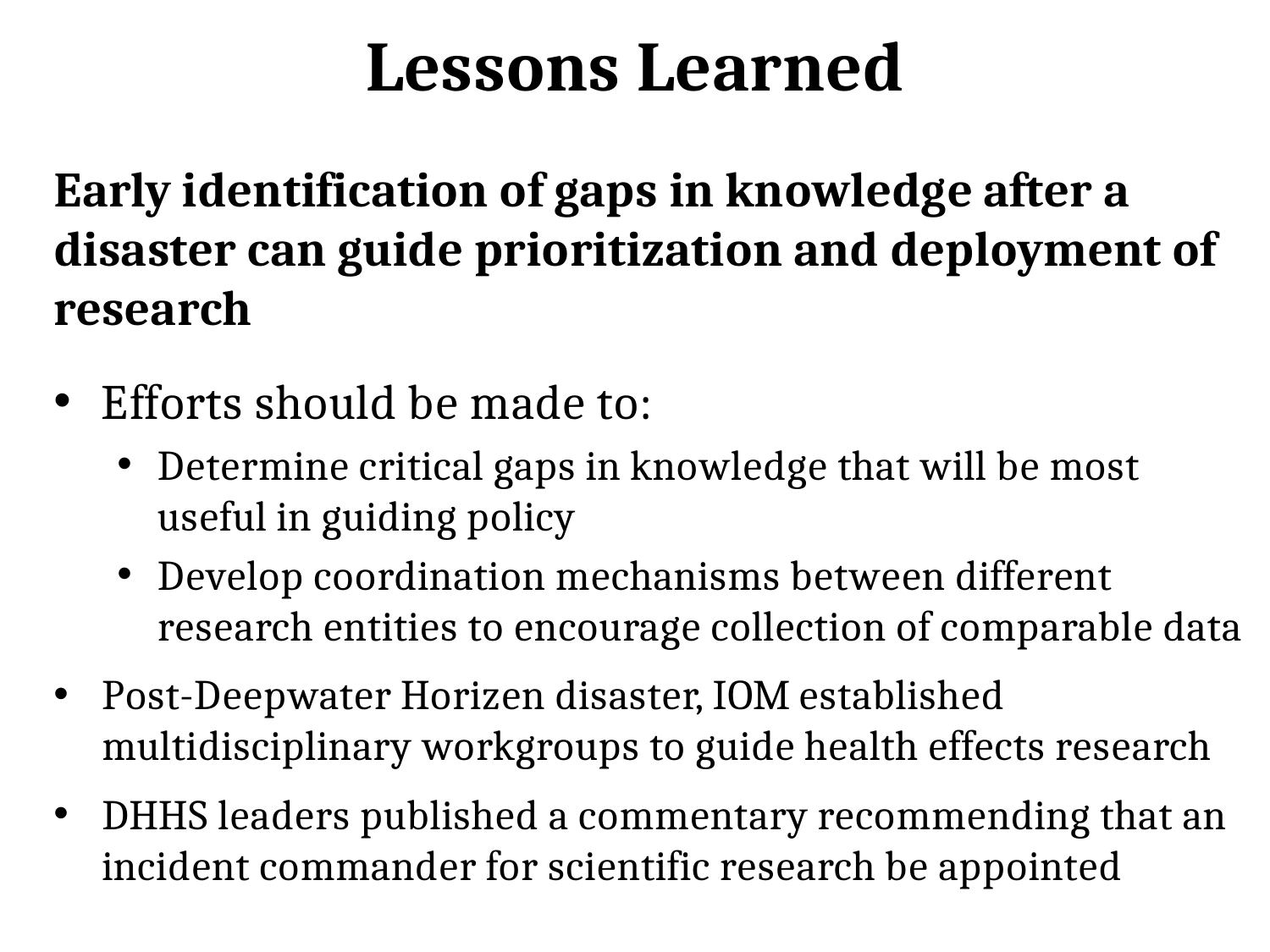

# Lessons Learned
Early identification of gaps in knowledge after a disaster can guide prioritization and deployment of research

Efforts should be made to:
Determine critical gaps in knowledge that will be most useful in guiding policy
Develop coordination mechanisms between different research entities to encourage collection of comparable data

Post-Deepwater Horizen disaster, IOM established multidisciplinary workgroups to guide health effects research

DHHS leaders published a commentary recommending that an incident commander for scientific research be appointed